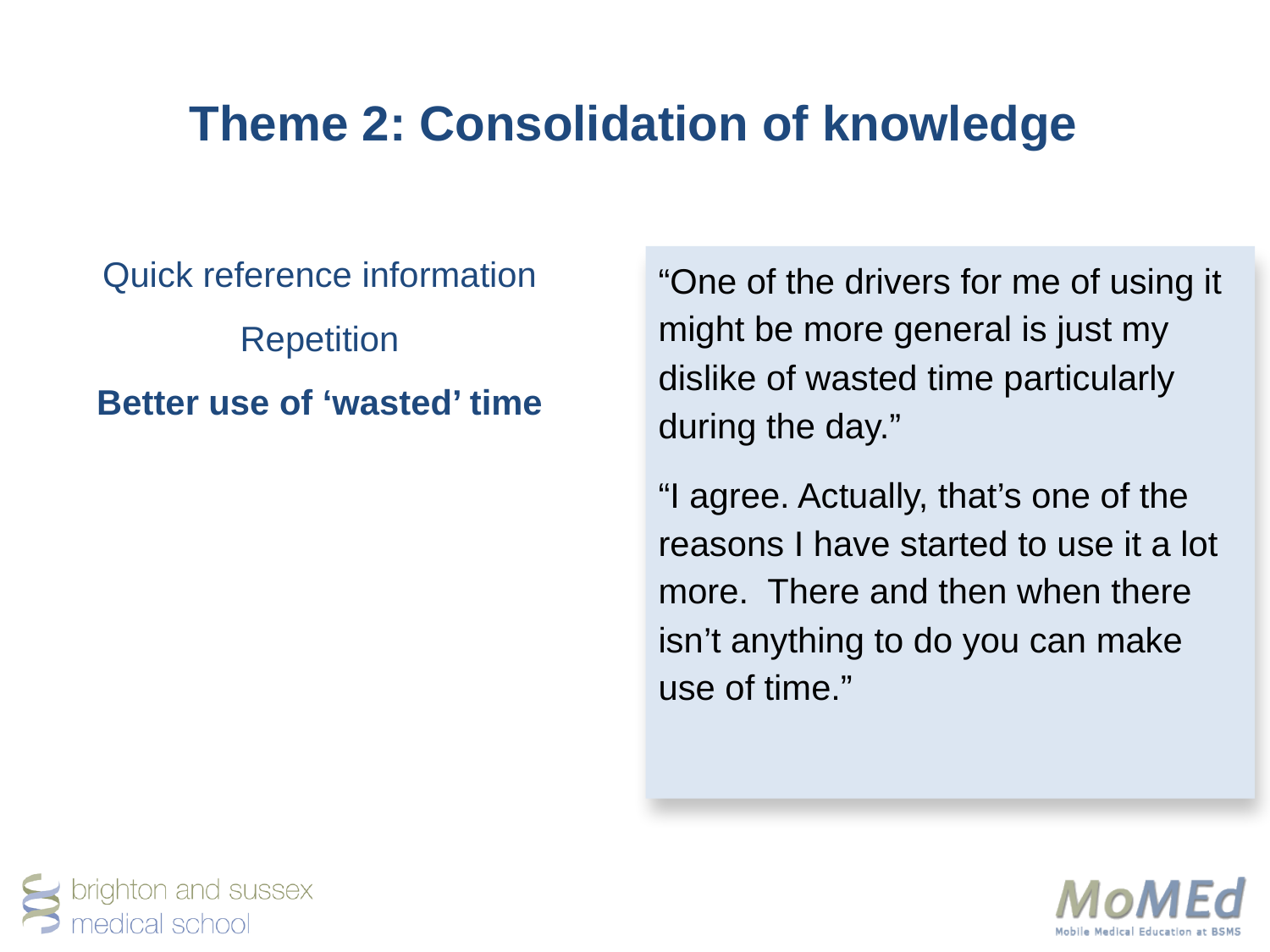

# Theme 2: Consolidation of knowledge
Quick reference information
Repetition
Better use of ‘wasted’ time

“One of the drivers for me of using it might be more general is just my dislike of wasted time particularly during the day.”
“I agree. Actually, that’s one of the reasons I have started to use it a lot more.  There and then when there isn’t anything to do you can make use of time.”